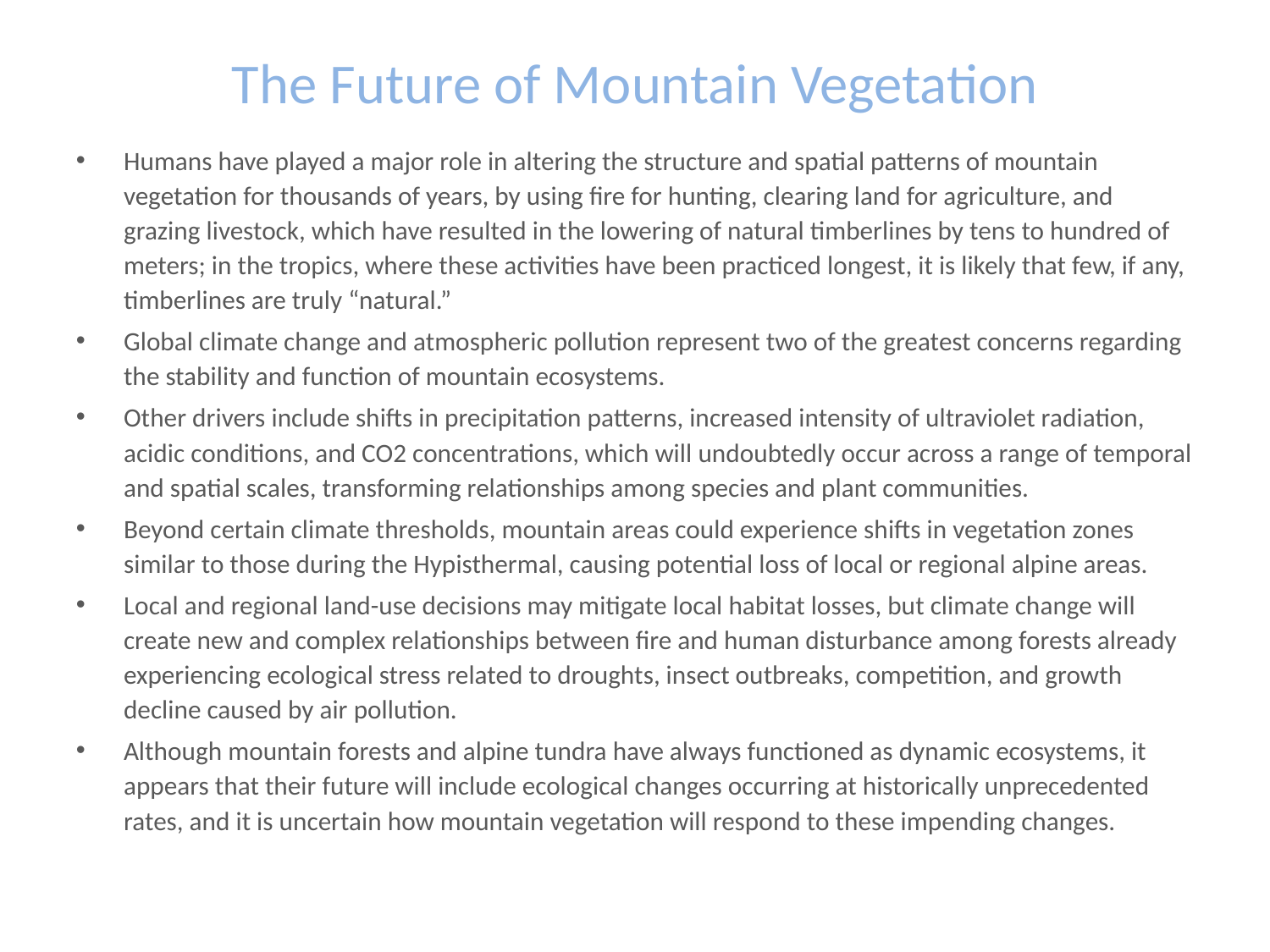

# The Future of Mountain Vegetation
Humans have played a major role in altering the structure and spatial patterns of mountain vegetation for thousands of years, by using fire for hunting, clearing land for agriculture, and grazing livestock, which have resulted in the lowering of natural timberlines by tens to hundred of meters; in the tropics, where these activities have been practiced longest, it is likely that few, if any, timberlines are truly “natural.”
Global climate change and atmospheric pollution represent two of the greatest concerns regarding the stability and function of mountain ecosystems.
Other drivers include shifts in precipitation patterns, increased intensity of ultraviolet radiation, acidic conditions, and CO2 concentrations, which will undoubtedly occur across a range of temporal and spatial scales, transforming relationships among species and plant communities.
Beyond certain climate thresholds, mountain areas could experience shifts in vegetation zones similar to those during the Hypisthermal, causing potential loss of local or regional alpine areas.
Local and regional land-use decisions may mitigate local habitat losses, but climate change will create new and complex relationships between fire and human disturbance among forests already experiencing ecological stress related to droughts, insect outbreaks, competition, and growth decline caused by air pollution.
Although mountain forests and alpine tundra have always functioned as dynamic ecosystems, it appears that their future will include ecological changes occurring at historically unprecedented rates, and it is uncertain how mountain vegetation will respond to these impending changes.